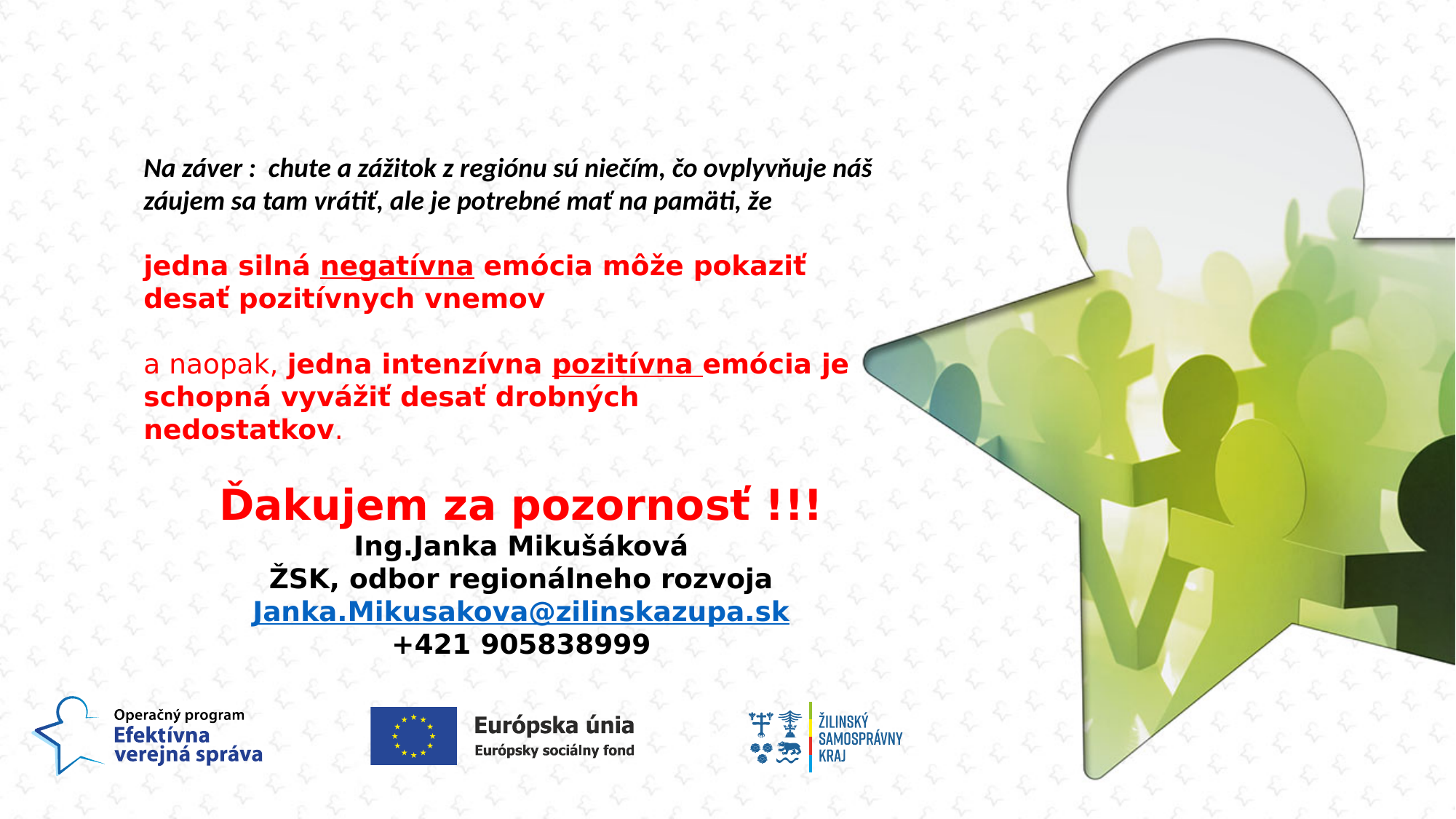

Na záver :  chute a zážitok z regiónu sú niečím, čo ovplyvňuje náš záujem sa tam vrátiť, ale je potrebné mať na pamäti, že

jedna silná negatívna emócia môže pokaziť   desať pozitívnych vnemov

a naopak, jedna intenzívna pozitívna emócia je schopná vyvážiť desať drobných
nedostatkov.

Ďakujem za pozornosť !!!
Ing.Janka Mikušáková
ŽSK, odbor regionálneho rozvoja
Janka.Mikusakova@zilinskazupa.sk
+421 905838999